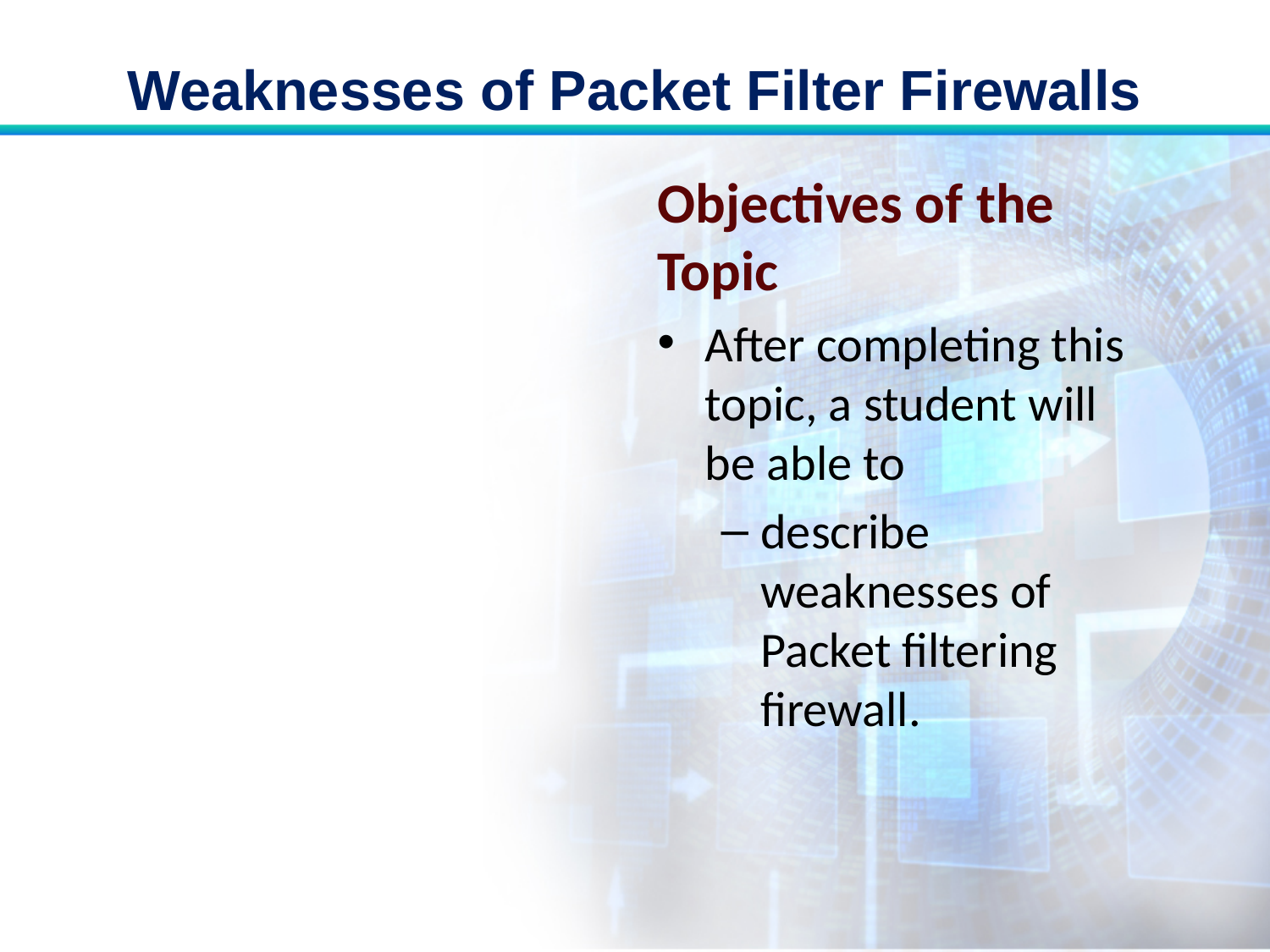

# Weaknesses of Packet Filter Firewalls
Objectives of the Topic
After completing this topic, a student will be able to
describe weaknesses of Packet filtering firewall.